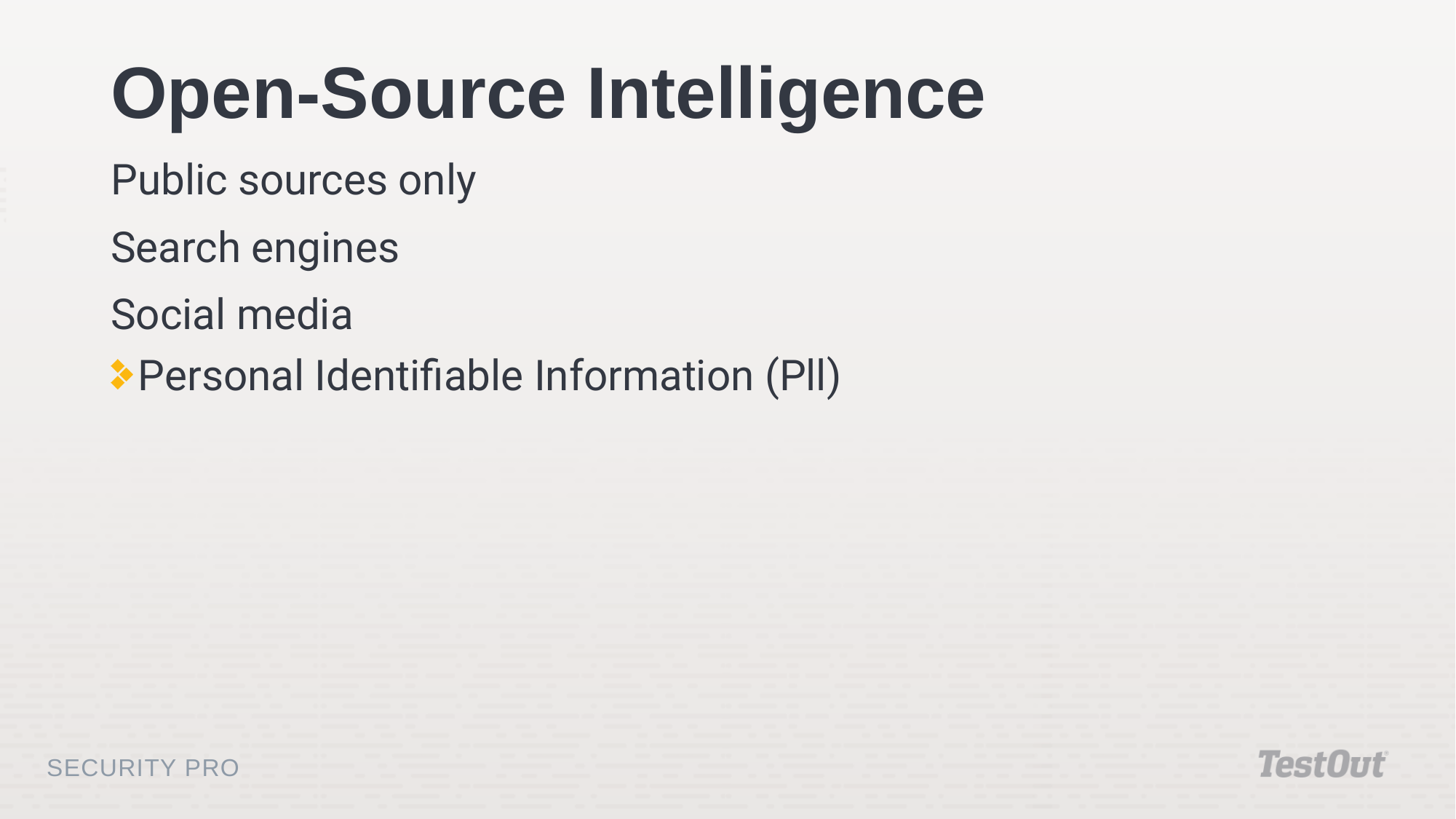

# Open-Source Intelligence
Public sources only
Search engines
Social media
Personal Identifiable Information (Pll)
Security Pro